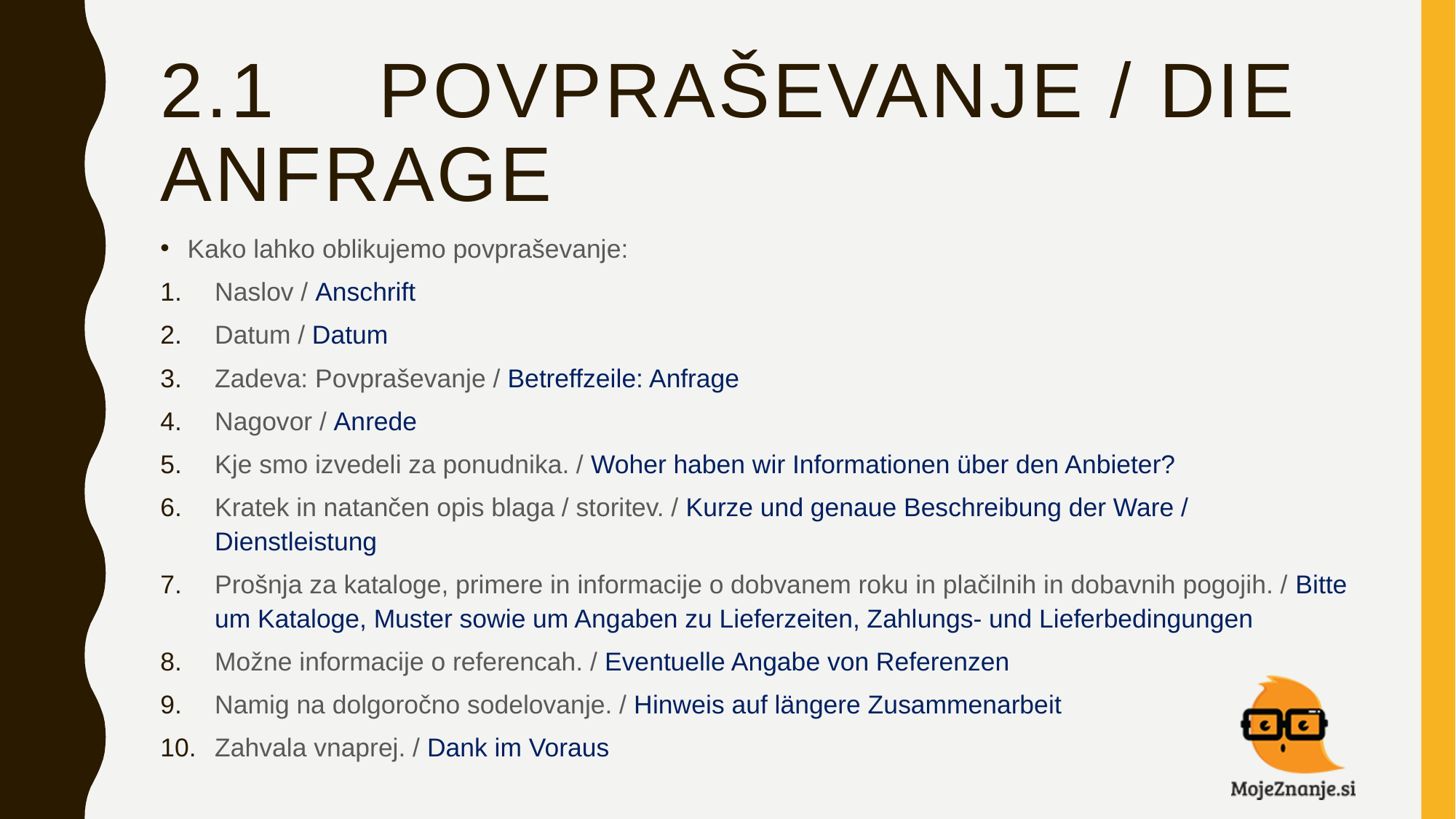

# 2.1	POVPRAŠEVANJE / DIE ANFRAGE
Kako lahko oblikujemo povpraševanje:
Naslov / Anschrift
Datum / Datum
Zadeva: Povpraševanje / Betreffzeile: Anfrage
Nagovor / Anrede
Kje smo izvedeli za ponudnika. / Woher haben wir Informationen über den Anbieter?
Kratek in natančen opis blaga / storitev. / Kurze und genaue Beschreibung der Ware / Dienstleistung
Prošnja za kataloge, primere in informacije o dobvanem roku in plačilnih in dobavnih pogojih. / Bitte um Kataloge, Muster sowie um Angaben zu Lieferzeiten, Zahlungs- und Lieferbedingungen
Možne informacije o referencah. / Eventuelle Angabe von Referenzen
Namig na dolgoročno sodelovanje. / Hinweis auf längere Zusammenarbeit
Zahvala vnaprej. / Dank im Voraus